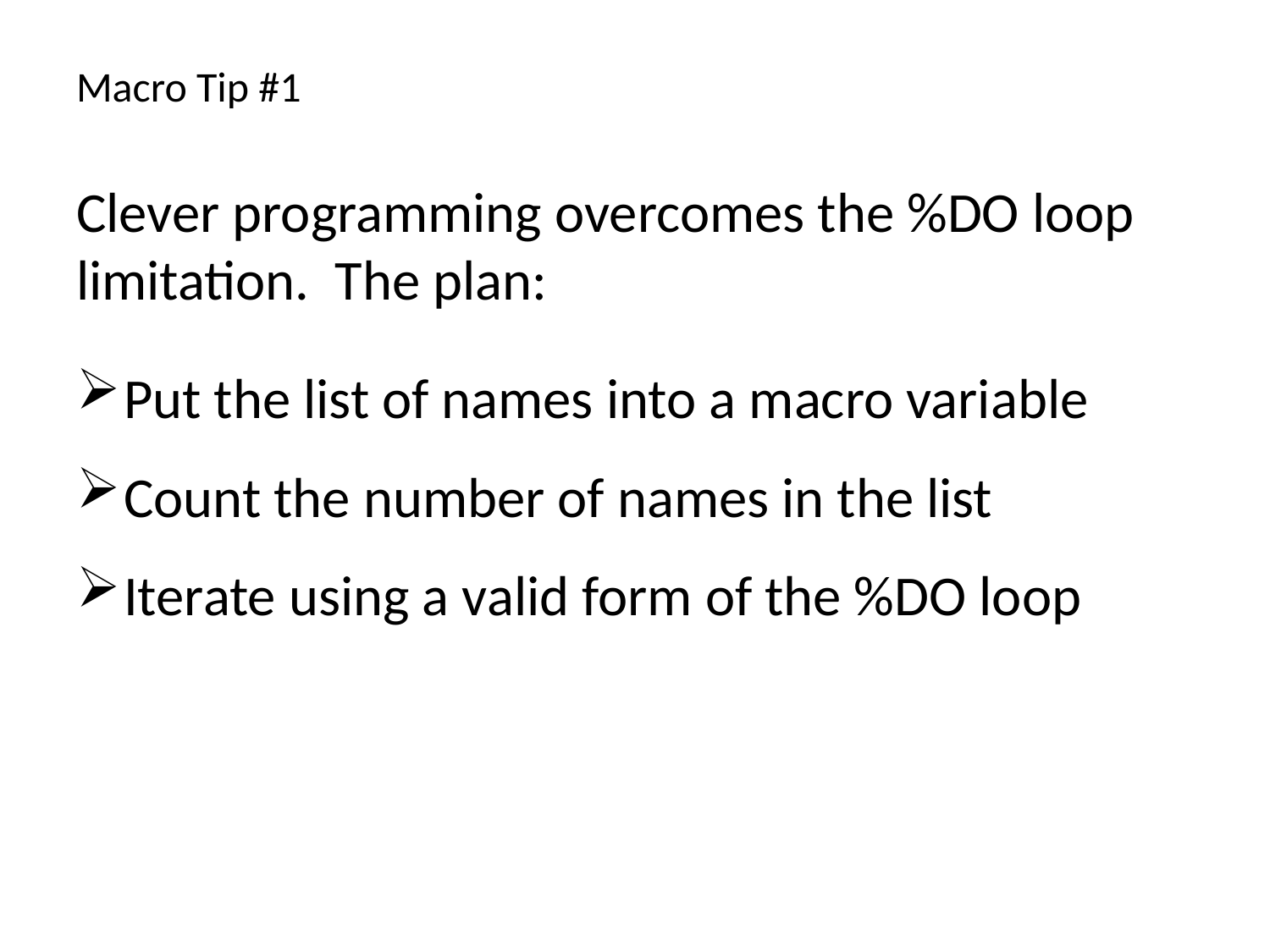

# Macro Tip #1
Clever programming overcomes the %DO loop limitation.  The plan:

Put the list of names into a macro variable

Count the number of names in the list

Iterate using a valid form of the %DO loop